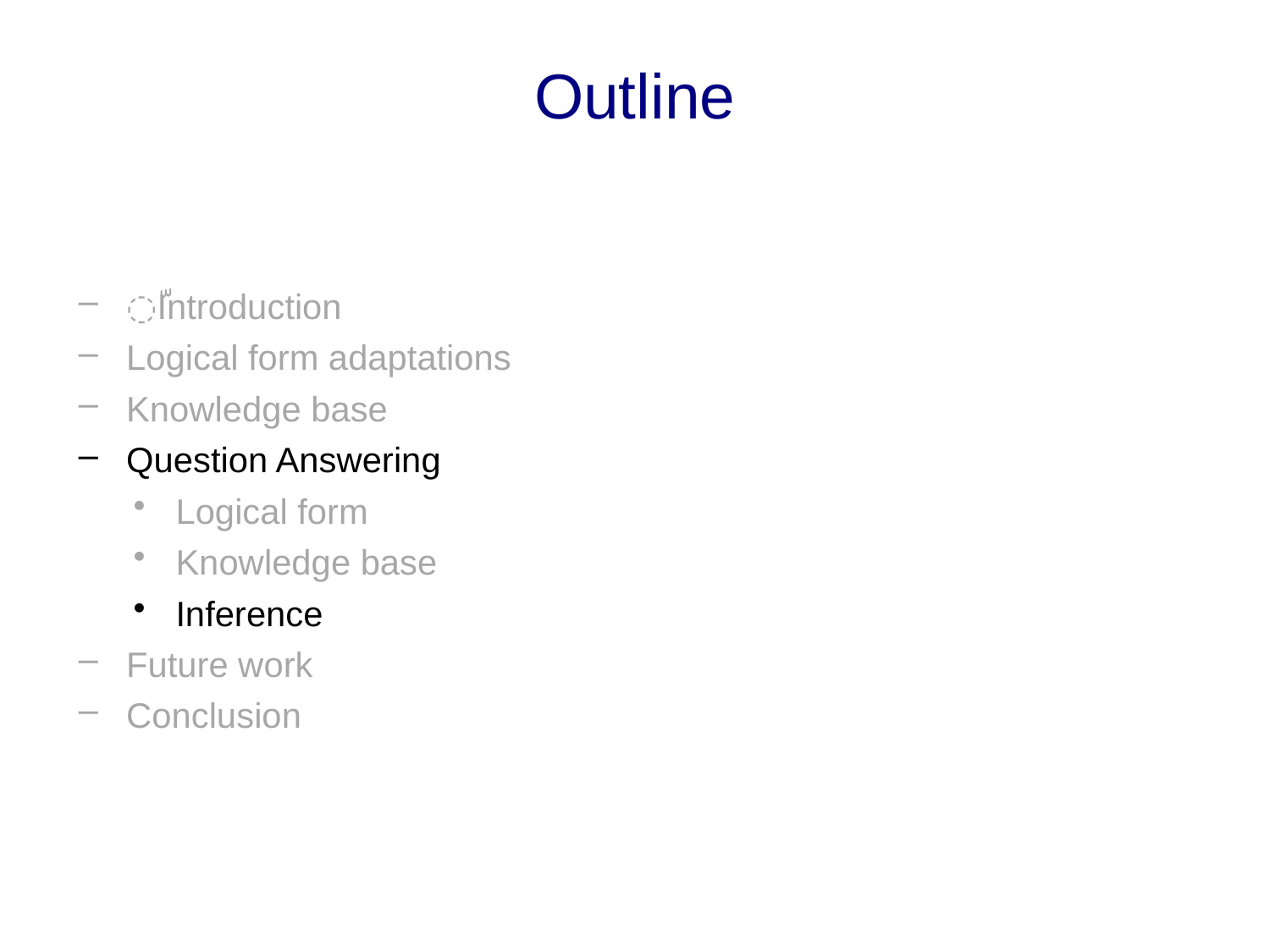

# Outline
ّIntroduction
Logical form adaptations
Knowledge base
Question Answering
Logical form
Knowledge base
Inference
Future work
Conclusion
72